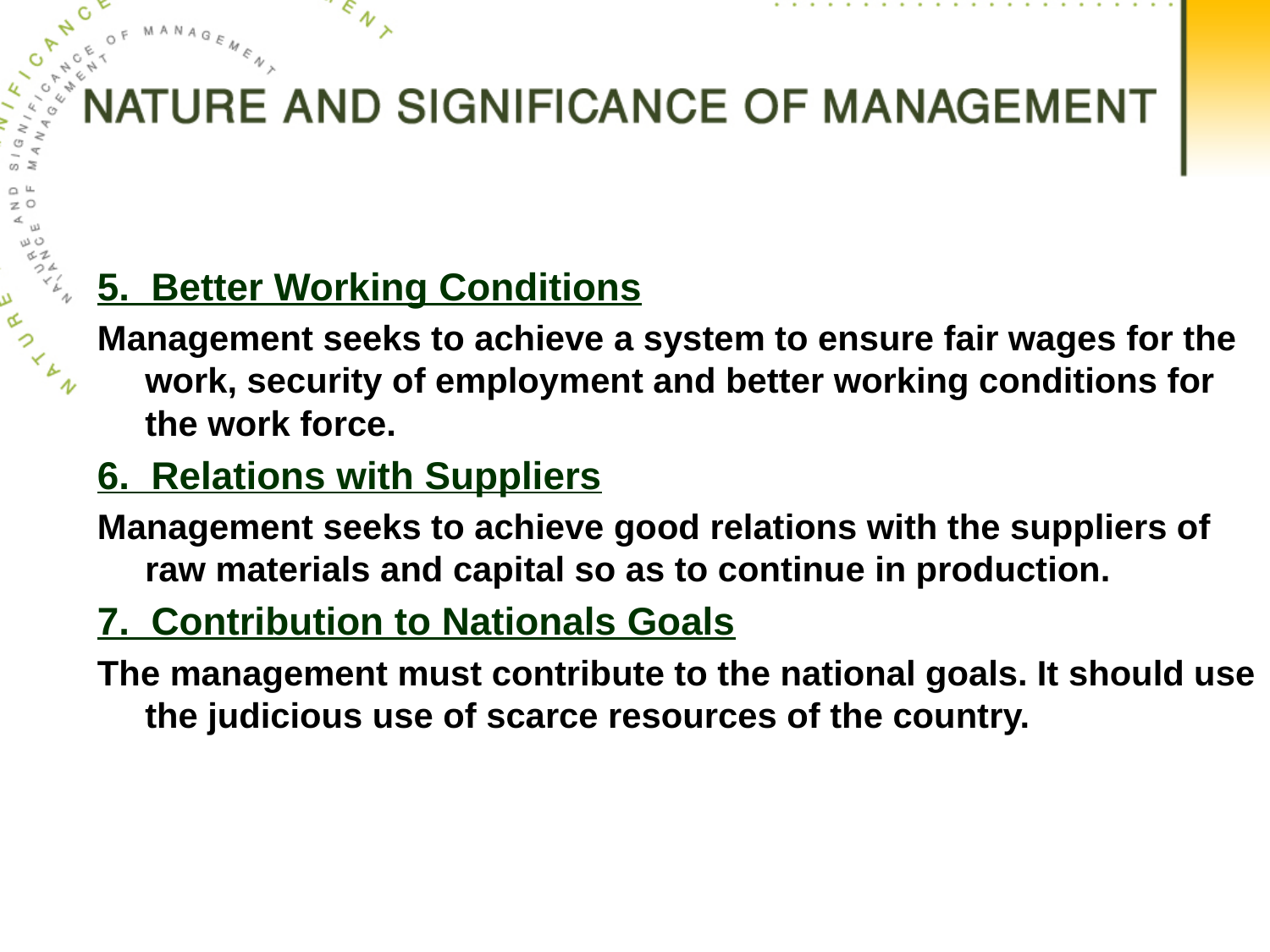

5.  Better Working Conditions
Management seeks to achieve a system to ensure fair wages for the work, security of employment and better working conditions for the work force.
6.  Relations with Suppliers
Management seeks to achieve good relations with the suppliers of raw materials and capital so as to continue in production.
7.  Contribution to Nationals Goals
The management must contribute to the national goals. It should use the judicious use of scarce resources of the country.